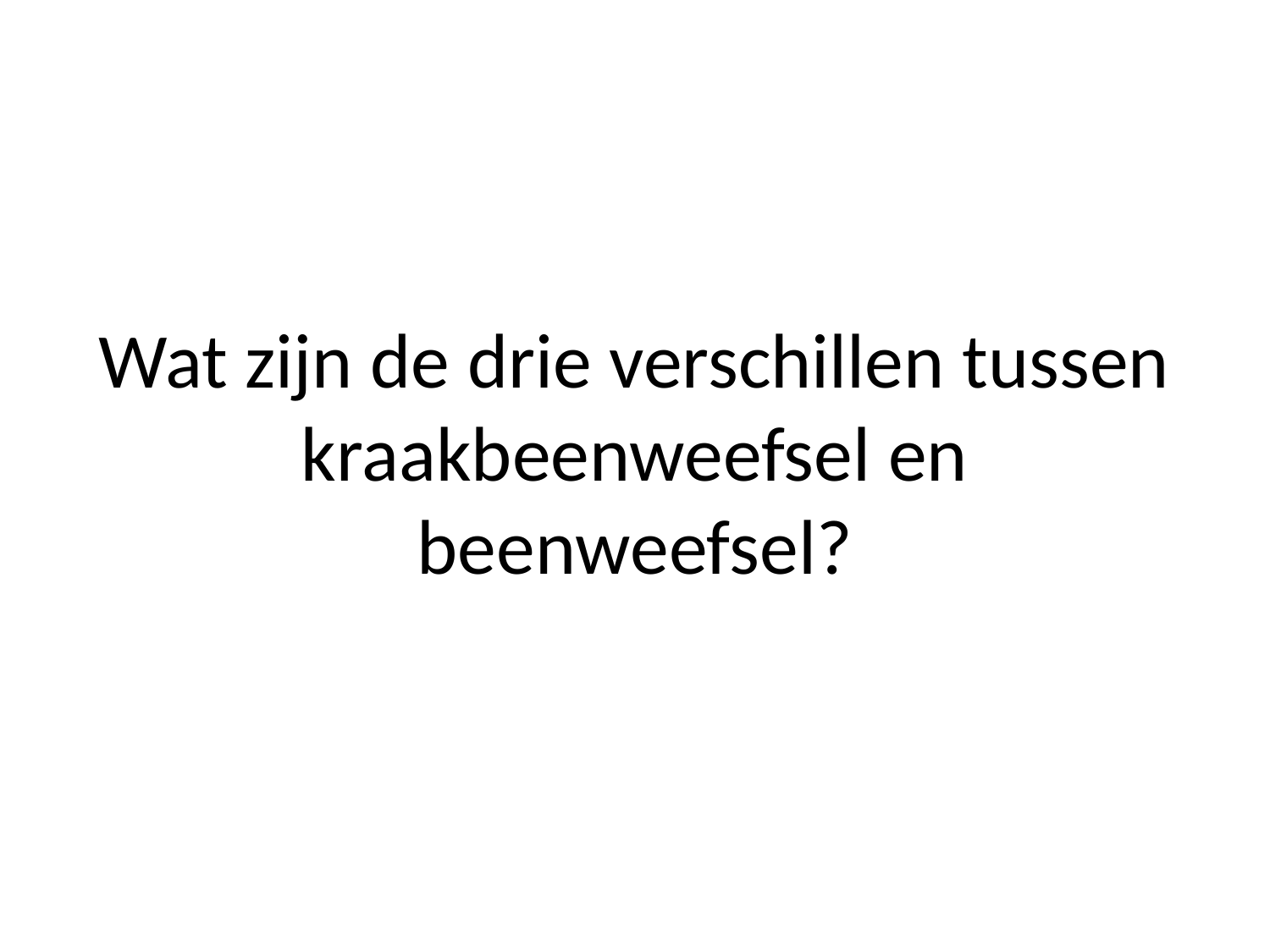

# Wat zijn de drie verschillen tussen kraakbeenweefsel en beenweefsel?